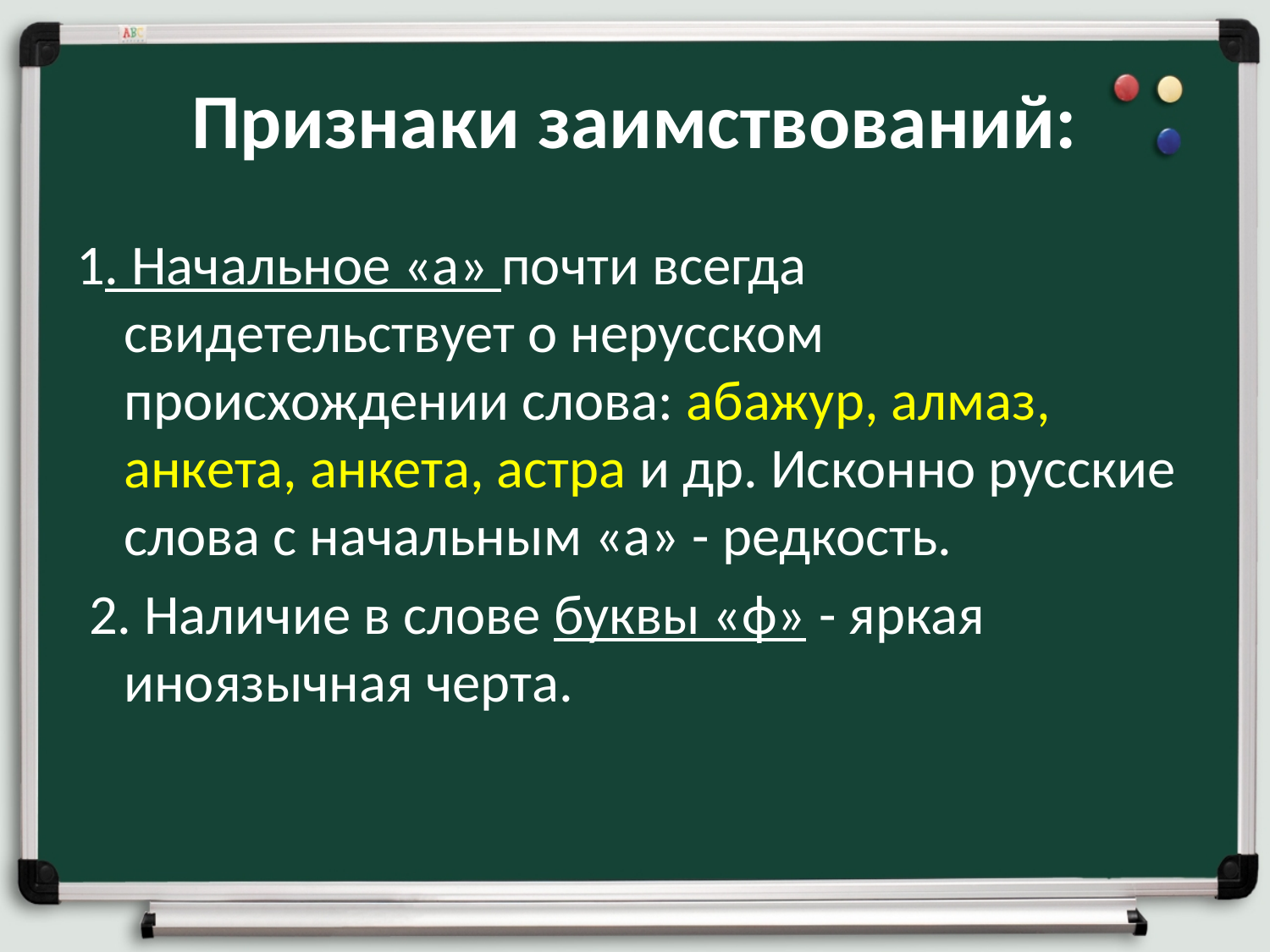

# Признаки заимствований:
1. Начальное «а» почти всегда свидетельствует о нерусском происхождении слова: абажур, алмаз, анкета, анкета, астра и др. Исконно русские слова с начальным «а» - редкость.
 2. Наличие в слове буквы «ф» - яркая иноязычная черта.